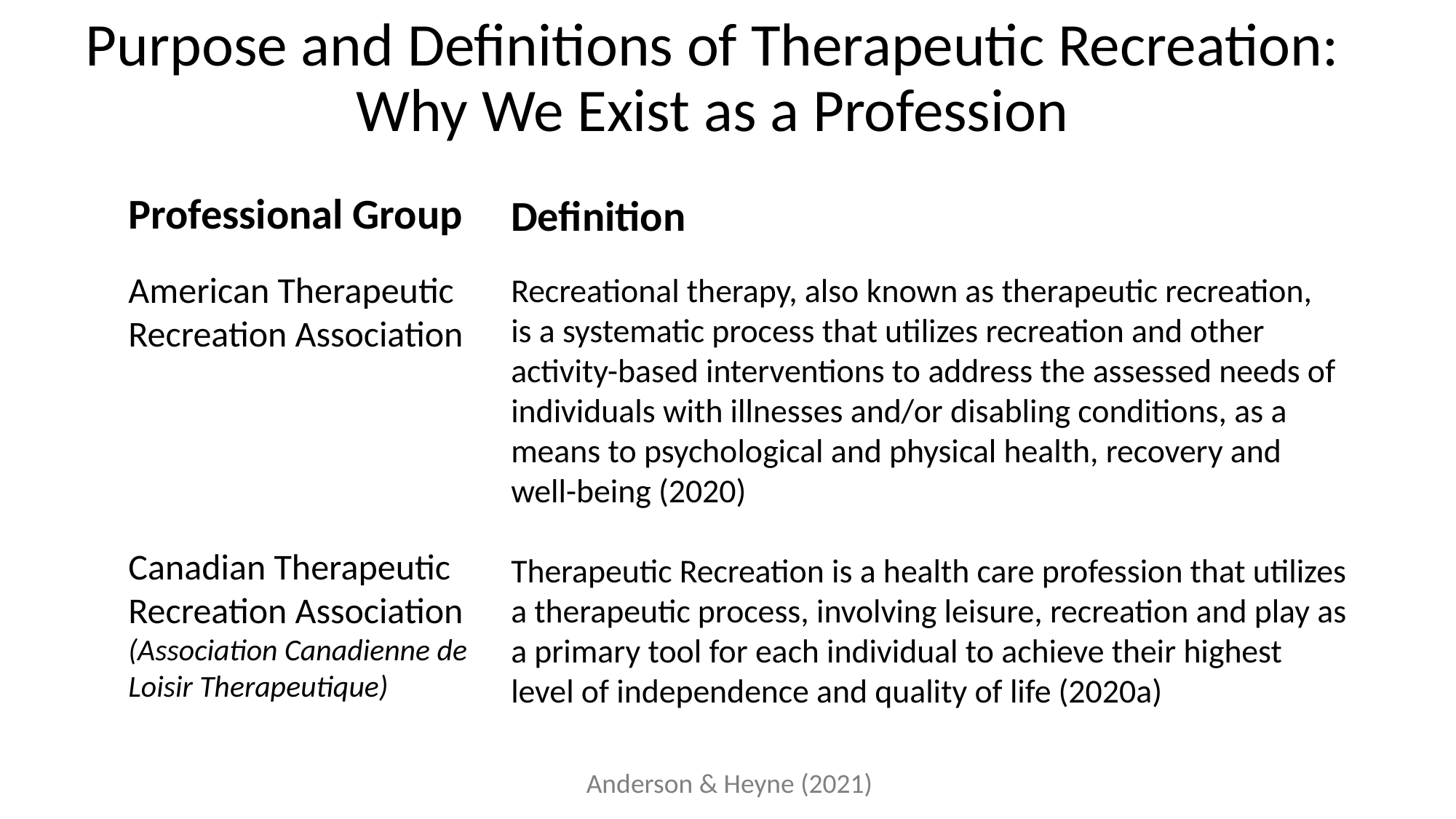

# Purpose and Definitions of Therapeutic Recreation: Why We Exist as a Profession
Professional Group

American Therapeutic
Recreation Association

Canadian Therapeutic
Recreation Association (Association Canadienne de Loisir Therapeutique)
Definition

Recreational therapy, also known as therapeutic recreation,   is a systematic process that utilizes recreation and other activity-based interventions to address the assessed needs of individuals with illnesses and/or disabling conditions, as a means to psychological and physical health, recovery and well-being (2020)

Therapeutic Recreation is a health care profession that utilizes a therapeutic process, involving leisure, recreation and play as a primary tool for each individual to achieve their highest level of independence and quality of life (2020a)
Anderson & Heyne (2021)